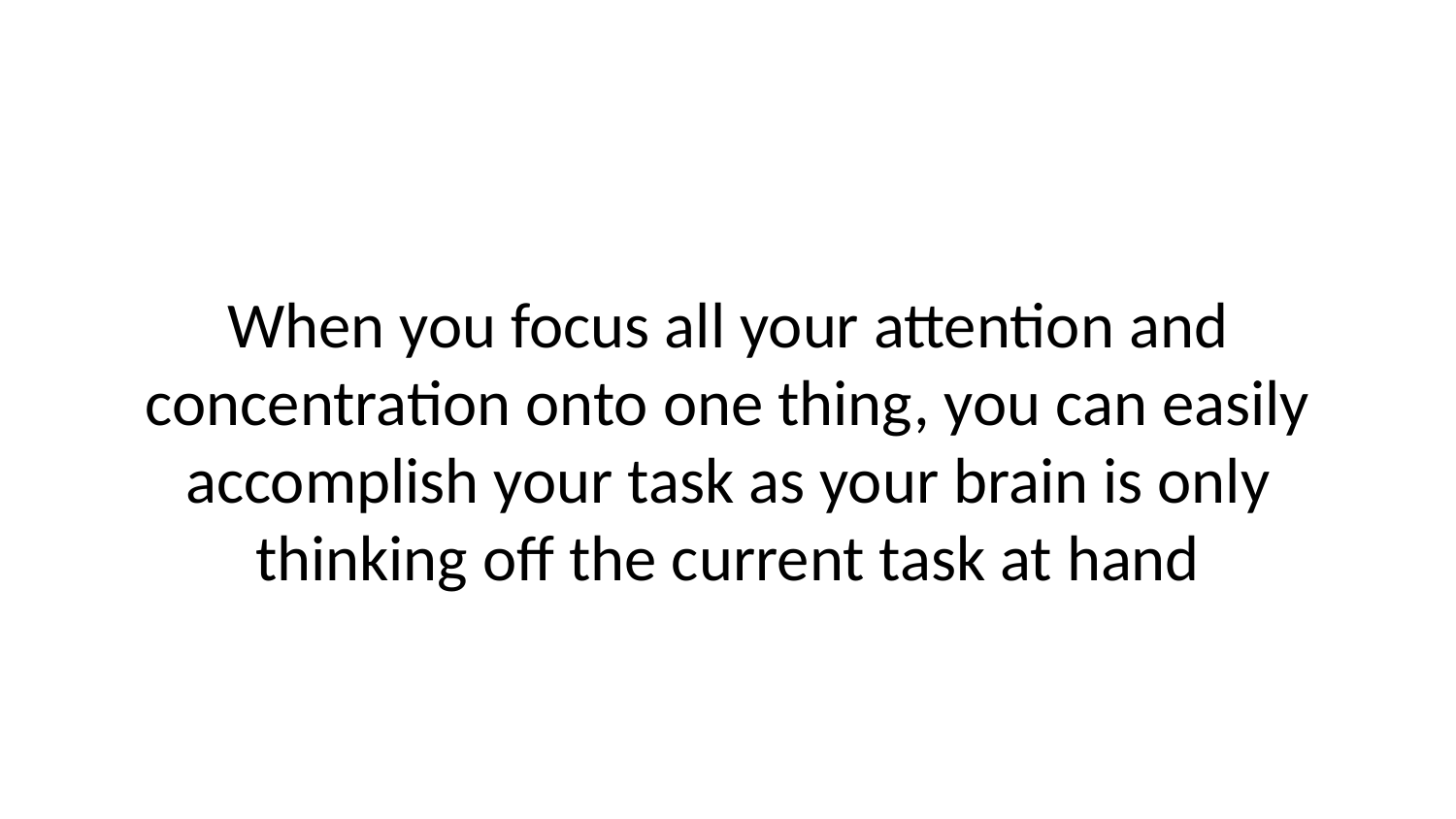

When you focus all your attention and concentration onto one thing, you can easily accomplish your task as your brain is only thinking off the current task at hand